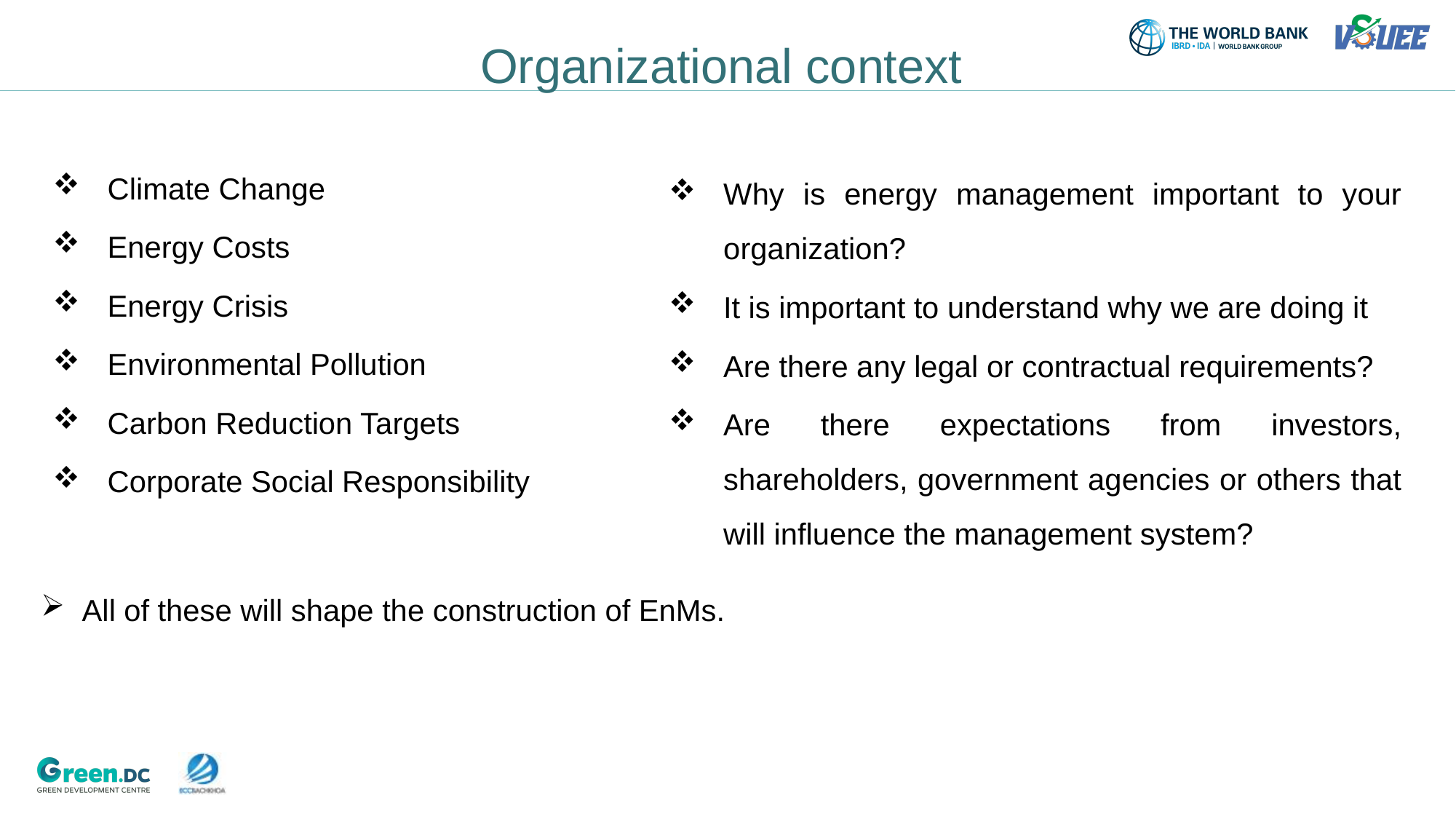

Organizational context
Climate Change
Energy Costs
Energy Crisis
Environmental Pollution
Carbon Reduction Targets
Corporate Social Responsibility
Why is energy management important to your organization?
It is important to understand why we are doing it
Are there any legal or contractual requirements?
Are there expectations from investors, shareholders, government agencies or others that will influence the management system?
All of these will shape the construction of EnMs.